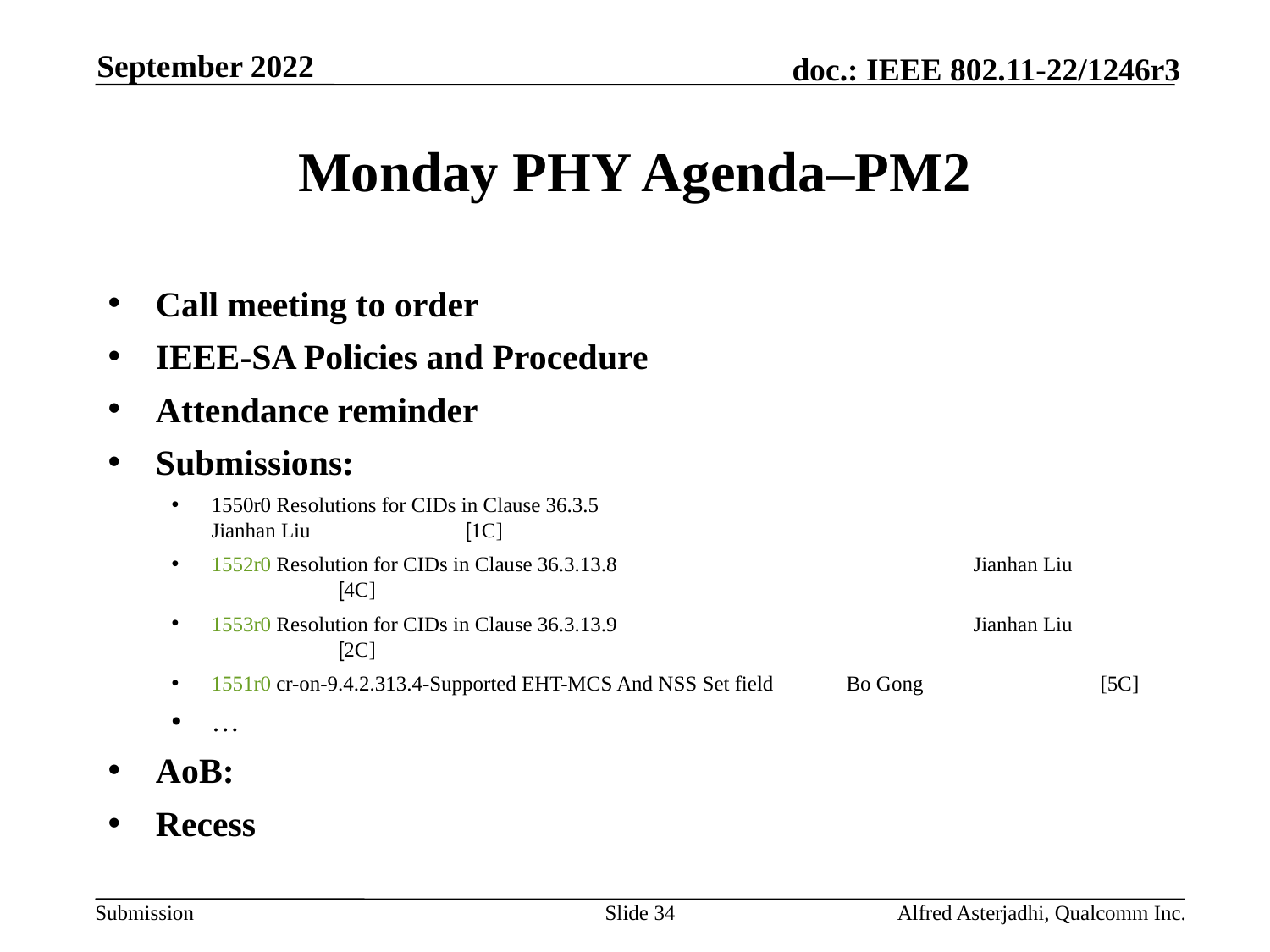

September 2022
# Monday PHY Agenda–PM2
Call meeting to order
IEEE-SA Policies and Procedure
Attendance reminder
Submissions:
1550r0 Resolutions for CIDs in Clause 36.3.5 				Jianhan Liu 		[1C]
1552r0 Resolution for CIDs in Clause 36.3.13.8 			Jianhan Liu 		[4C]
1553r0 Resolution for CIDs in Clause 36.3.13.9 			Jianhan Liu 		[2C]
1551r0 cr-on-9.4.2.313.4-Supported EHT-MCS And NSS Set field 	Bo Gong  		[5C]
…
AoB:
Recess
Slide 34
Alfred Asterjadhi, Qualcomm Inc.